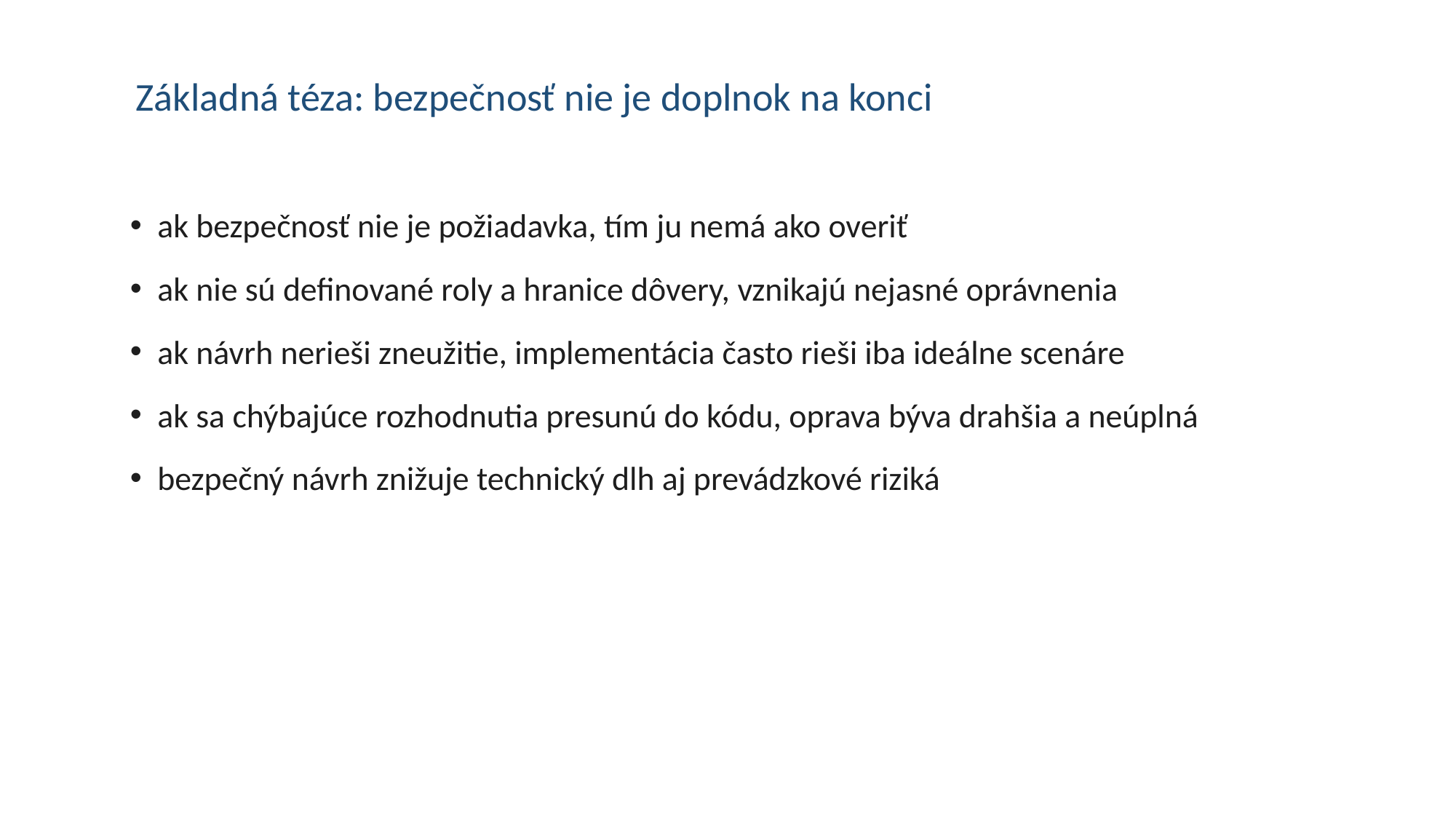

# Základná téza: bezpečnosť nie je doplnok na konci
ak bezpečnosť nie je požiadavka, tím ju nemá ako overiť
ak nie sú definované roly a hranice dôvery, vznikajú nejasné oprávnenia
ak návrh nerieši zneužitie, implementácia často rieši iba ideálne scenáre
ak sa chýbajúce rozhodnutia presunú do kódu, oprava býva drahšia a neúplná
bezpečný návrh znižuje technický dlh aj prevádzkové riziká